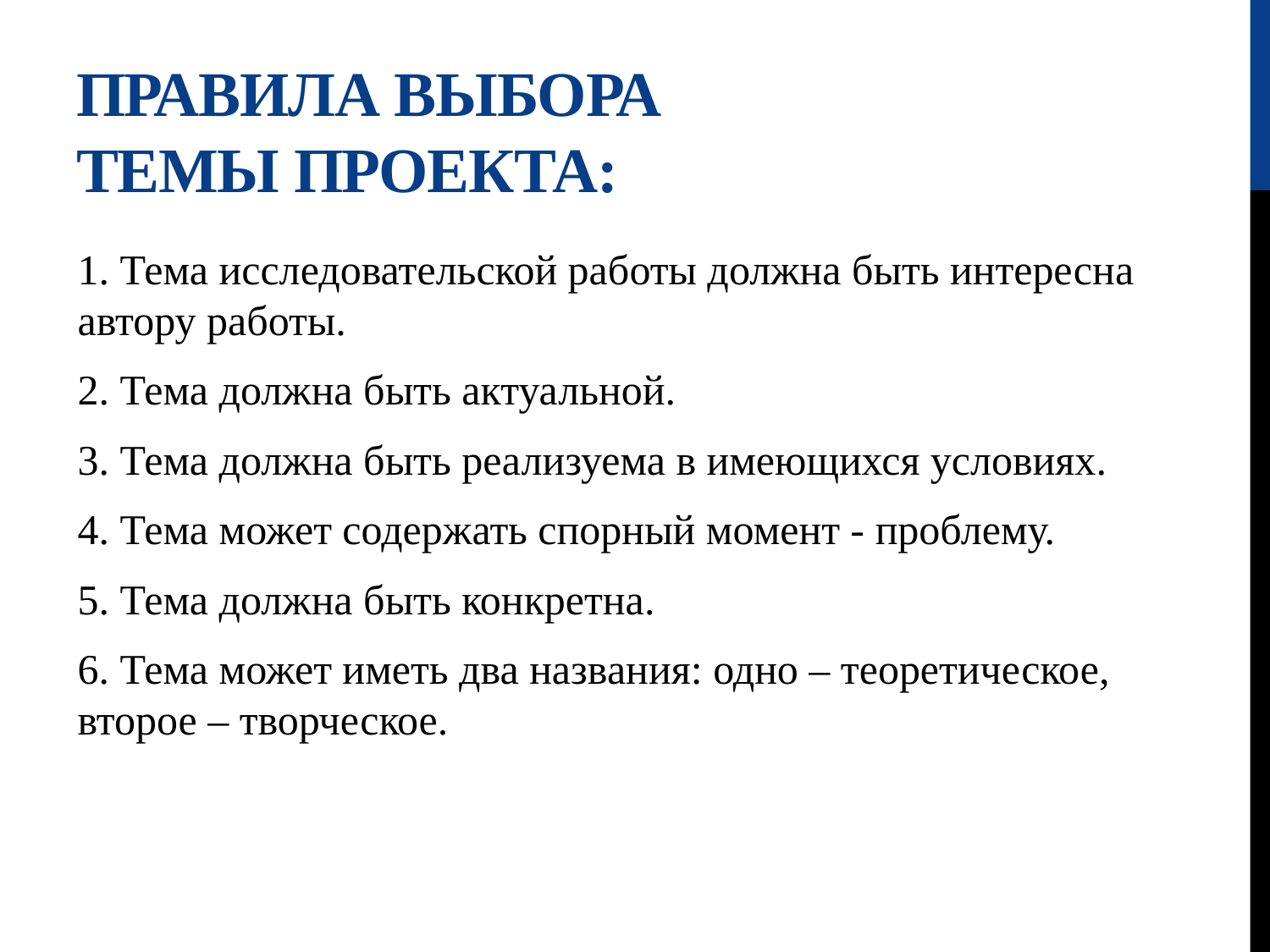

# Правила выбора темы проекта:
1. Тема исследовательской работы должна быть интересна автору работы.
2. Тема должна быть актуальной.
3. Тема должна быть реализуема в имеющихся условиях.
4. Тема может содержать спорный момент - проблему.
5. Тема должна быть конкретна.
6. Тема может иметь два названия: одно – теоретическое, второе – творческое.